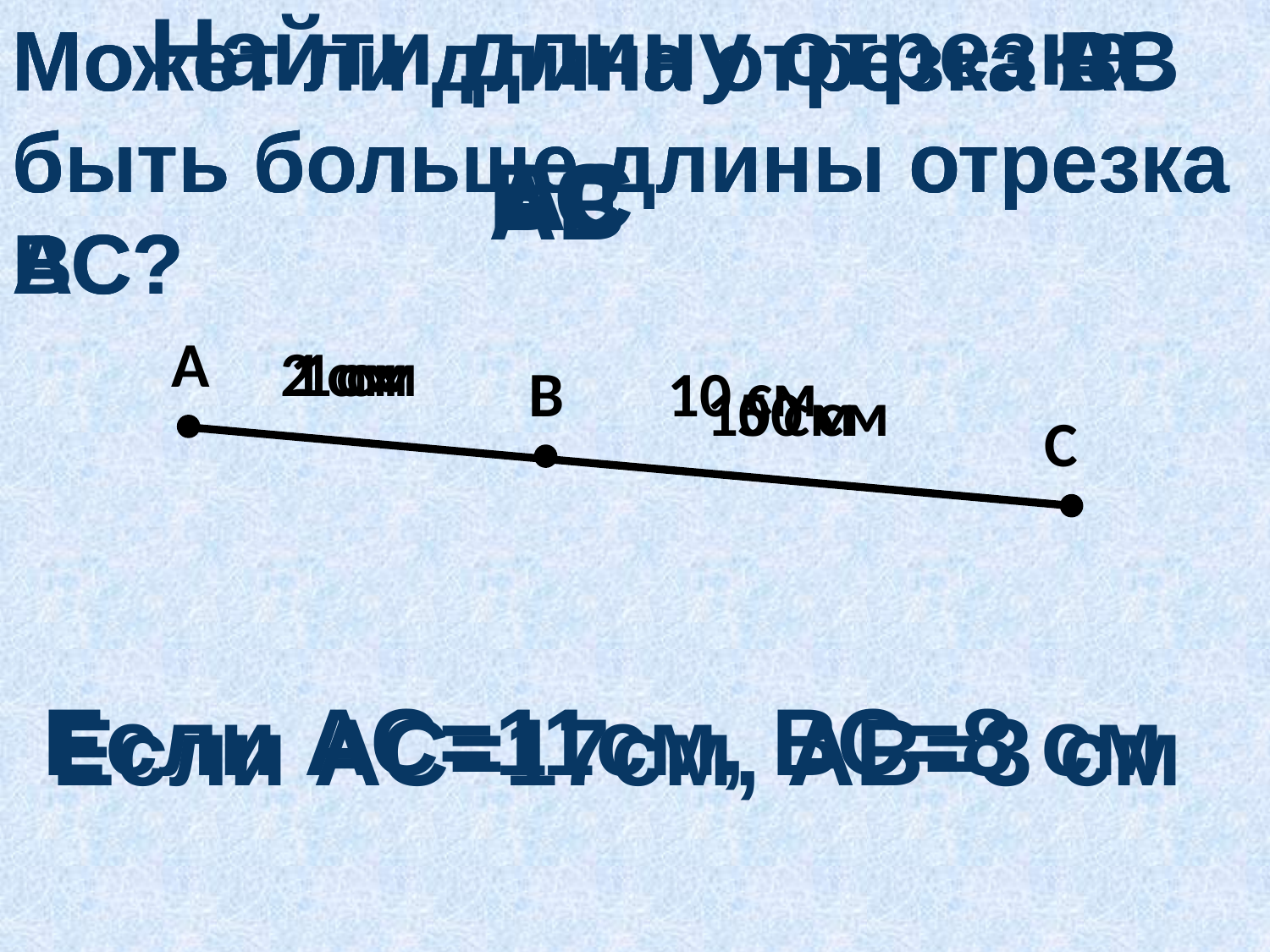

Может ли длина отрезка АВ быть больше длины отрезка ВС?
Может ли длина отрезка АВ быть больше длины отрезка АС?
Может ли длина отрезка ВС быть больше длины отрезка АС?
# Найти длину отрезка
ВС
АС
АВ
А
2 см
1 см
1 см
В
10 см
100 см
5 см
С

Если АС=11см, ВС=8 см
Если АС=17см, АВ=3 см